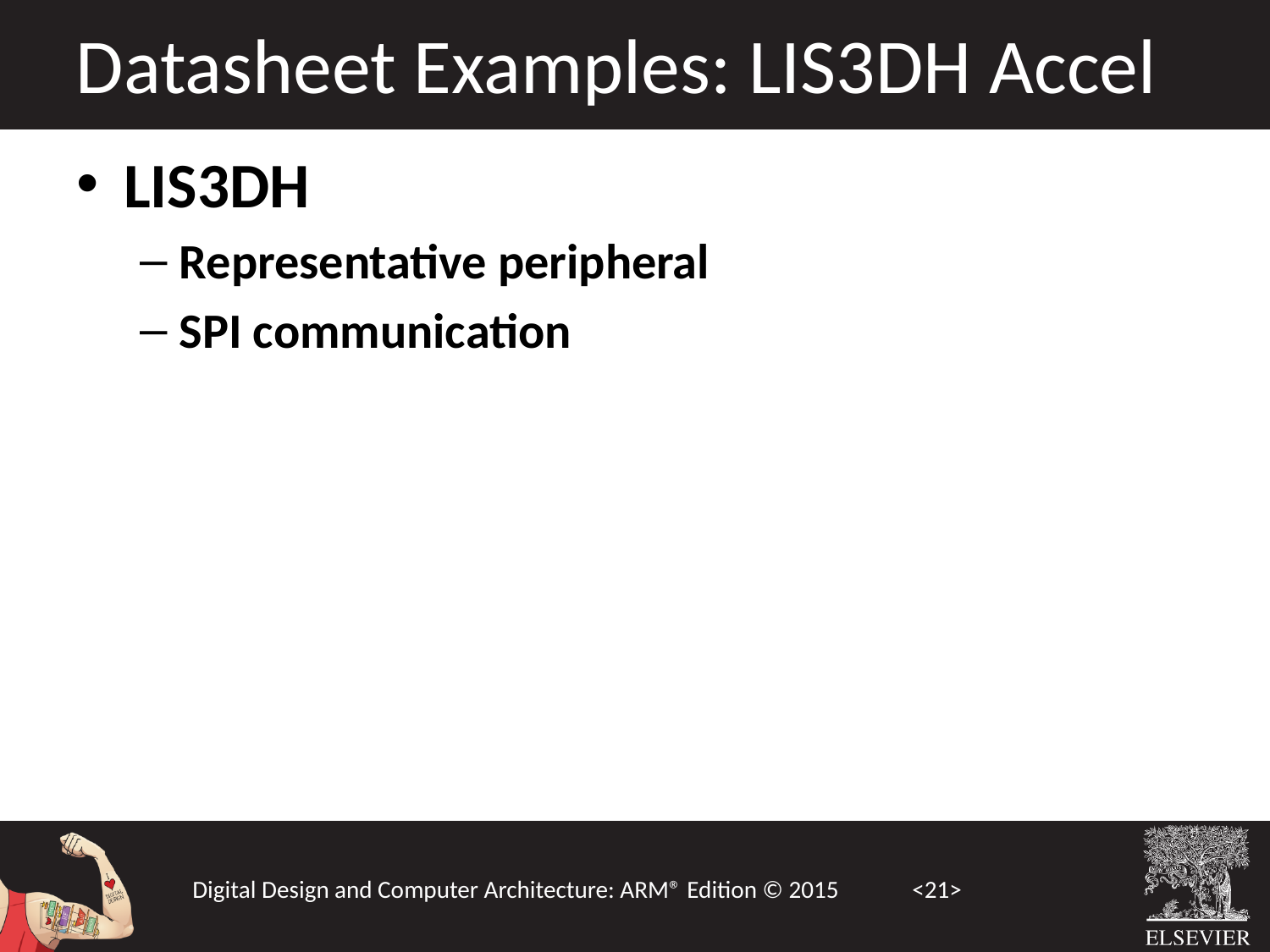

Datasheet Examples: LIS3DH Accel
LIS3DH
Representative peripheral
SPI communication